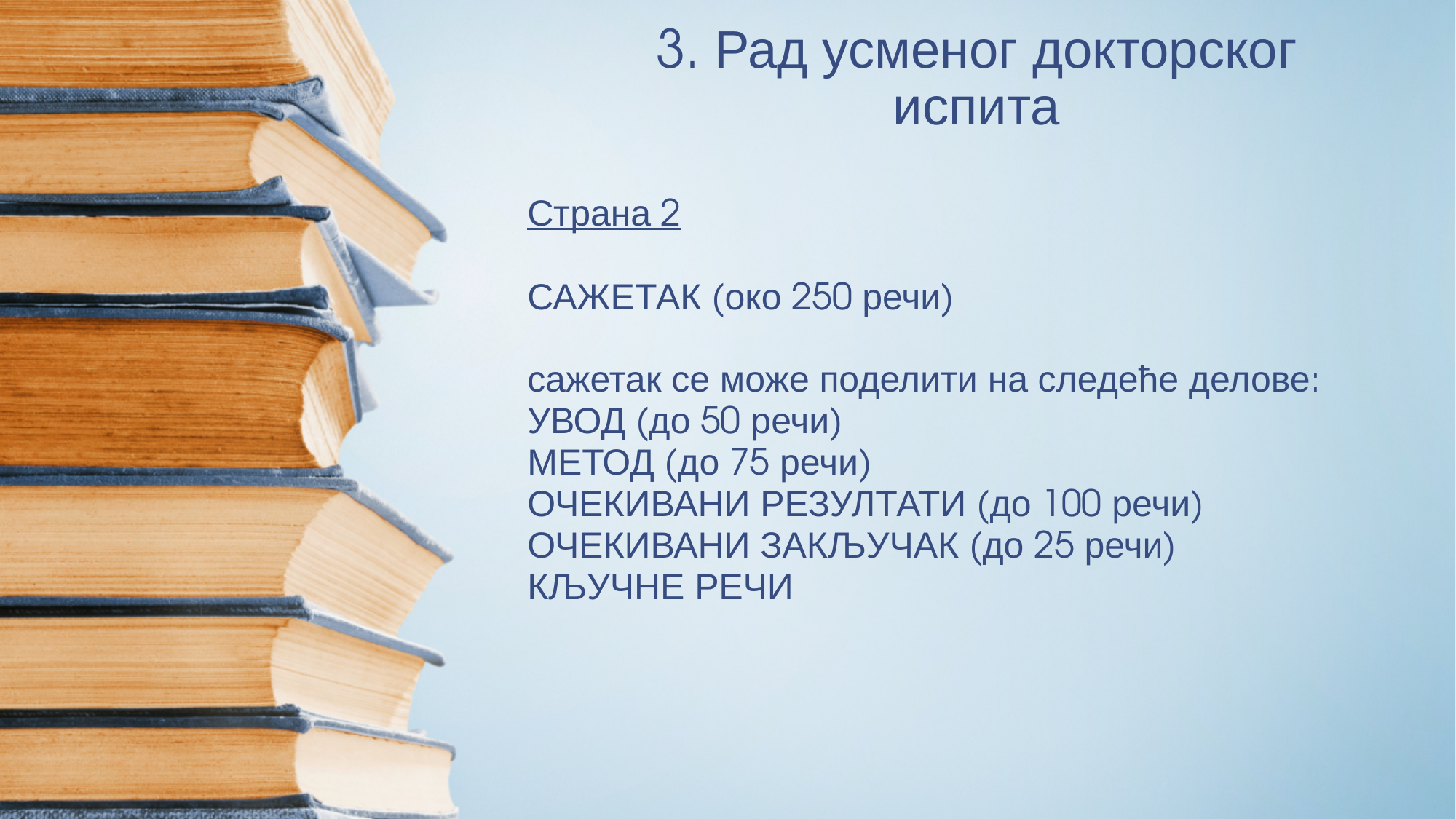

# 3. Рад усменог докторског испита
Страна 2

САЖЕТАК (око 250 речи)

сажетак се може поделити на следеће делове:
УВОД (до 50 речи)
МЕТОД (до 75 речи)
ОЧЕКИВАНИ РЕЗУЛТАТИ (до 100 речи)
ОЧЕКИВАНИ ЗАКЉУЧАК (до 25 речи)
КЉУЧНЕ РЕЧИ